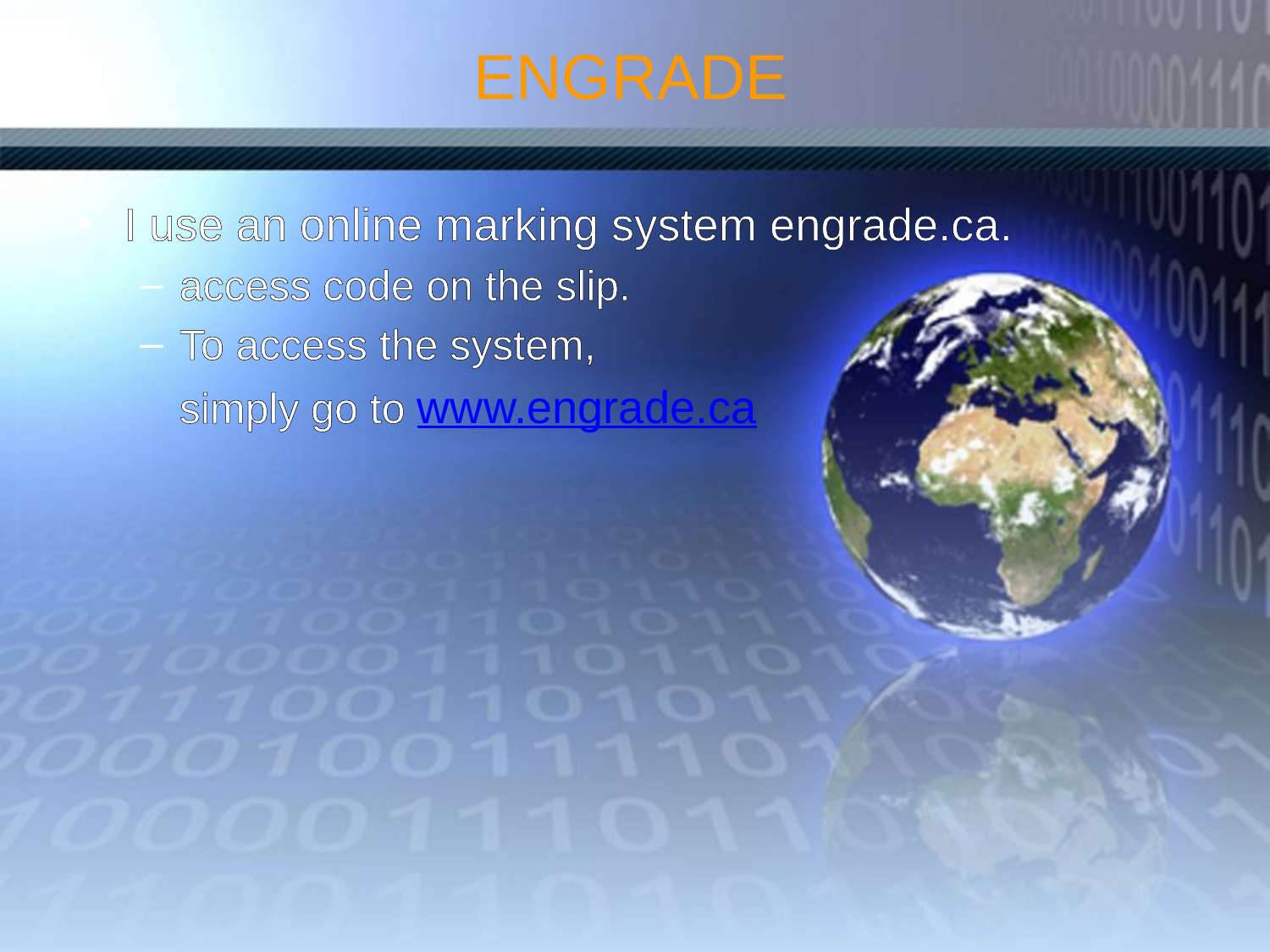

# ENGRADE
I use an online marking system engrade.ca.
access code on the slip.
To access the system,
	simply go to www.engrade.ca